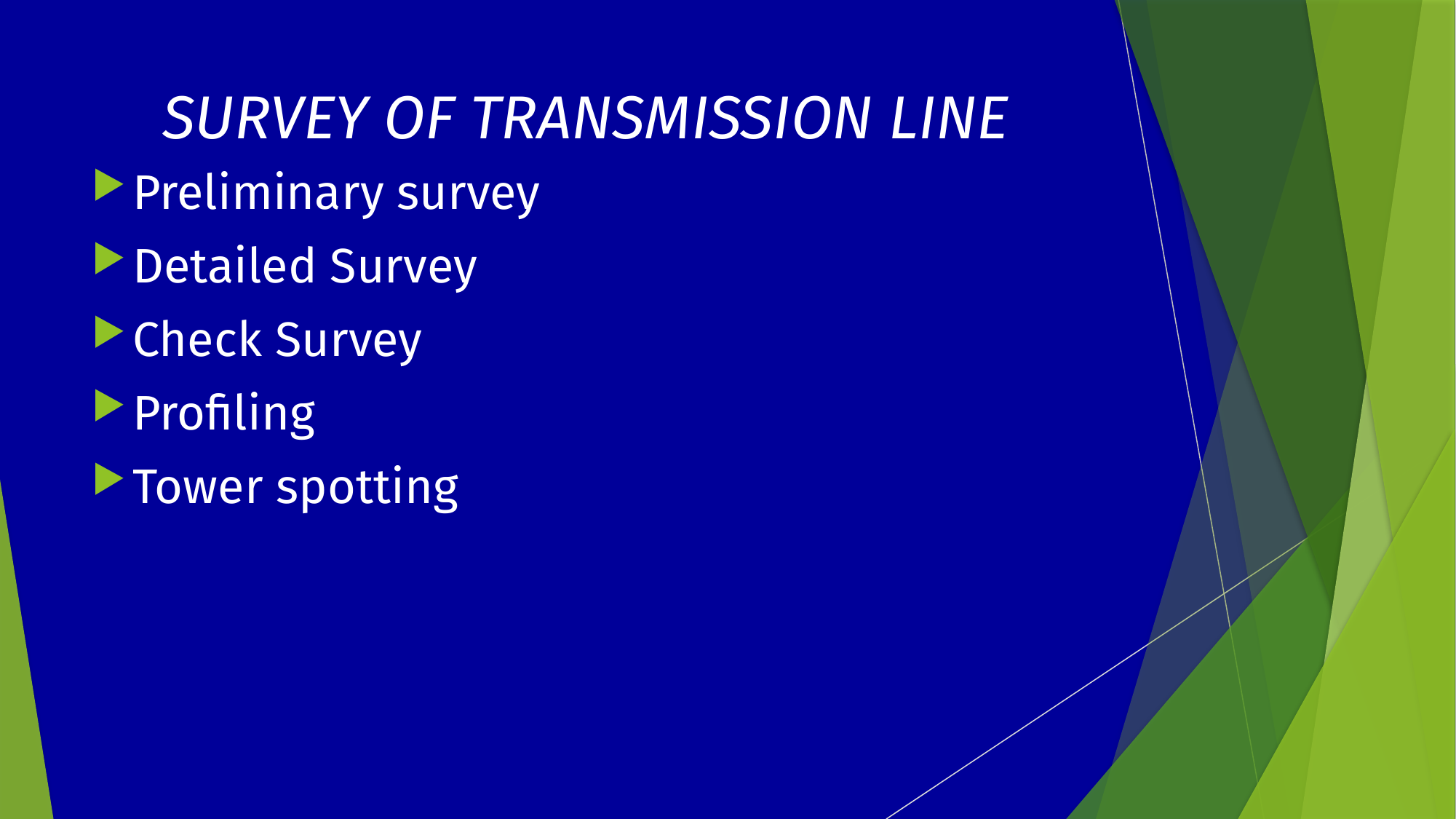

# SURVEY OF TRANSMISSION LINE
Preliminary survey
Detailed Survey
Check Survey
Profiling
Tower spotting